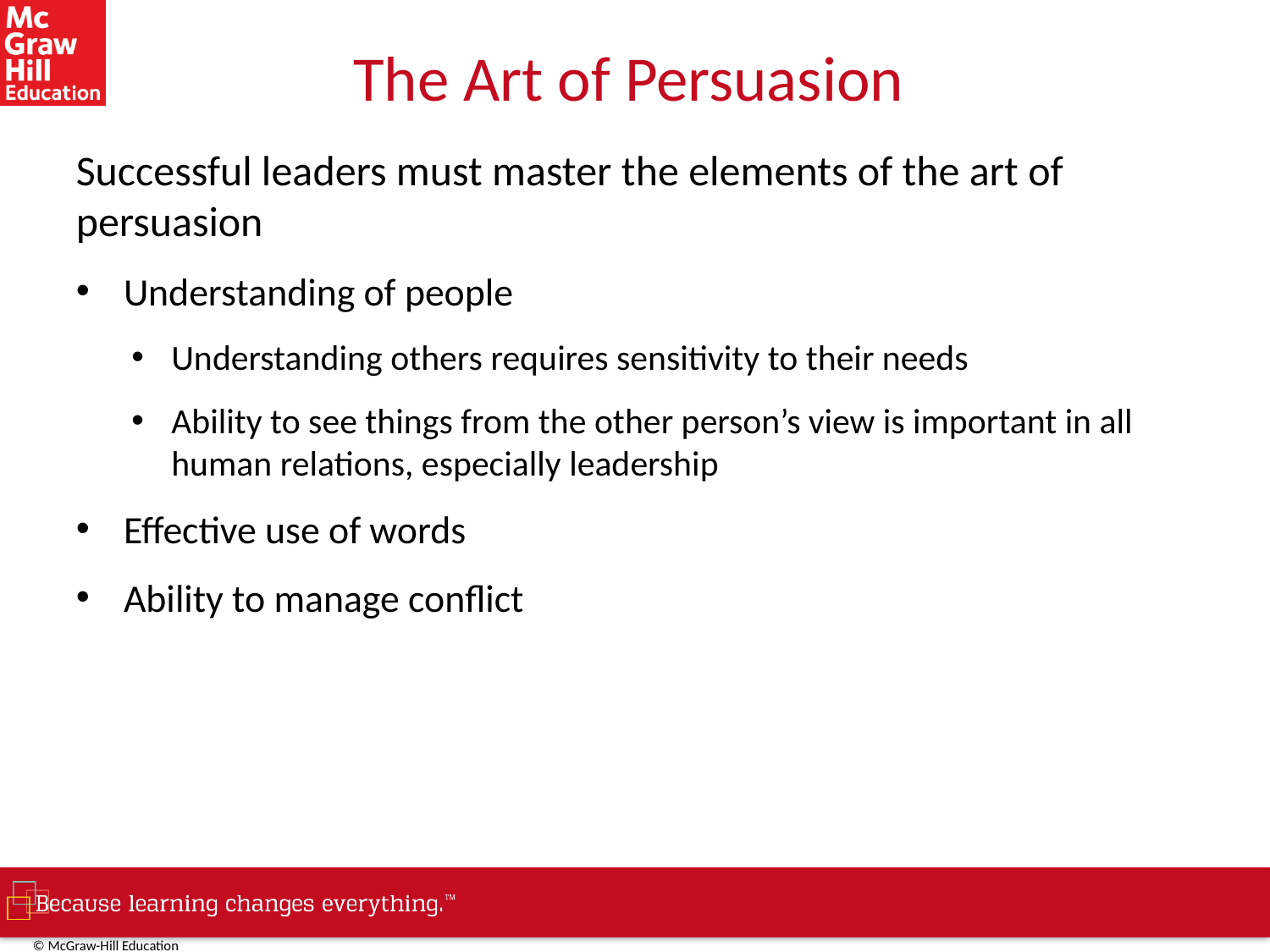

# The Art of Persuasion
Successful leaders must master the elements of the art of persuasion
Understanding of people
Understanding others requires sensitivity to their needs
Ability to see things from the other person’s view is important in all human relations, especially leadership
Effective use of words
Ability to manage conflict